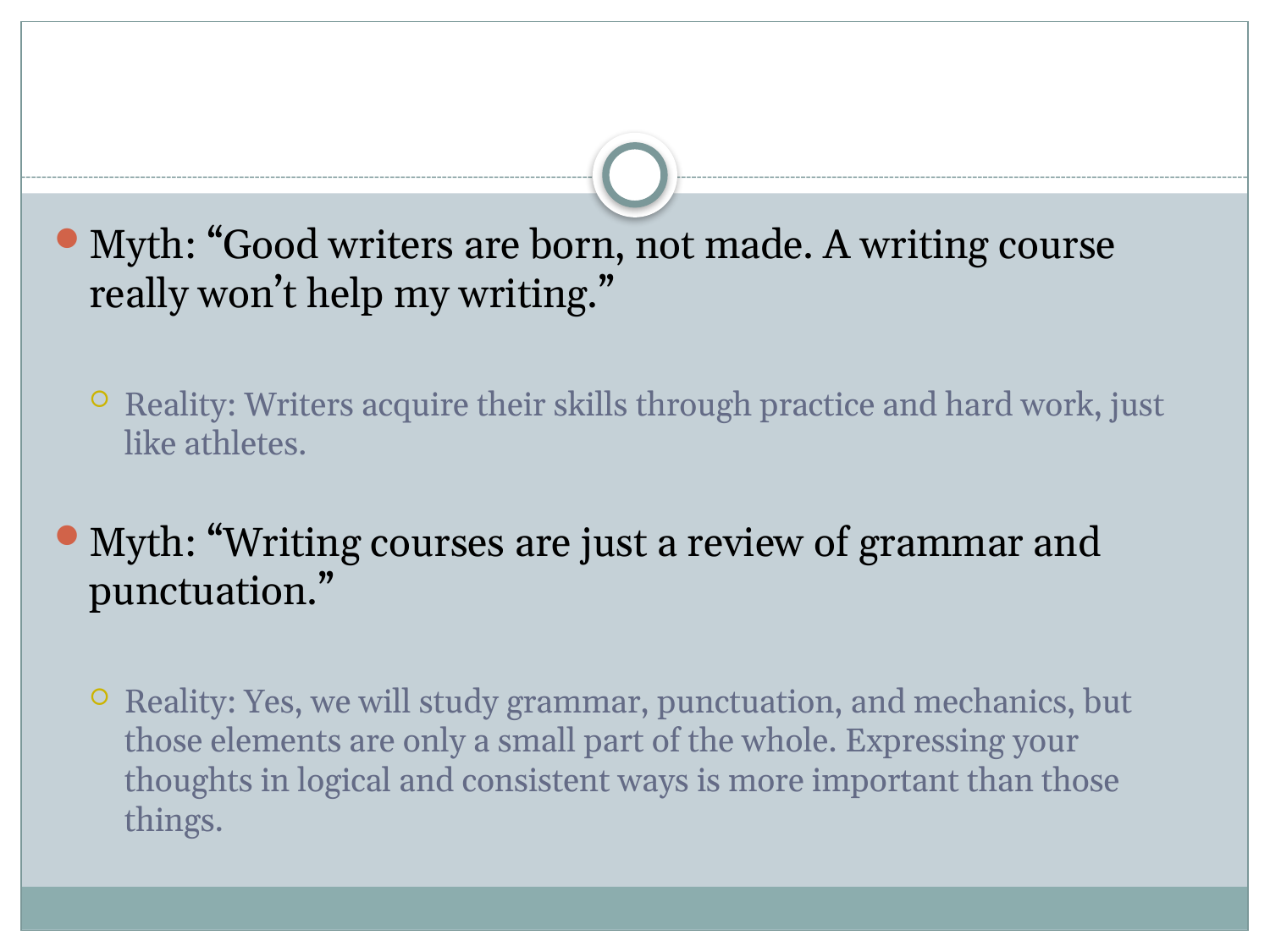

#
Myth: “Good writers are born, not made. A writing course really won’t help my writing.”

Reality: Writers acquire their skills through practice and hard work, just like athletes.

Myth: “Writing courses are just a review of grammar and punctuation.”

Reality: Yes, we will study grammar, punctuation, and mechanics, but those elements are only a small part of the whole. Expressing your thoughts in logical and consistent ways is more important than those things.